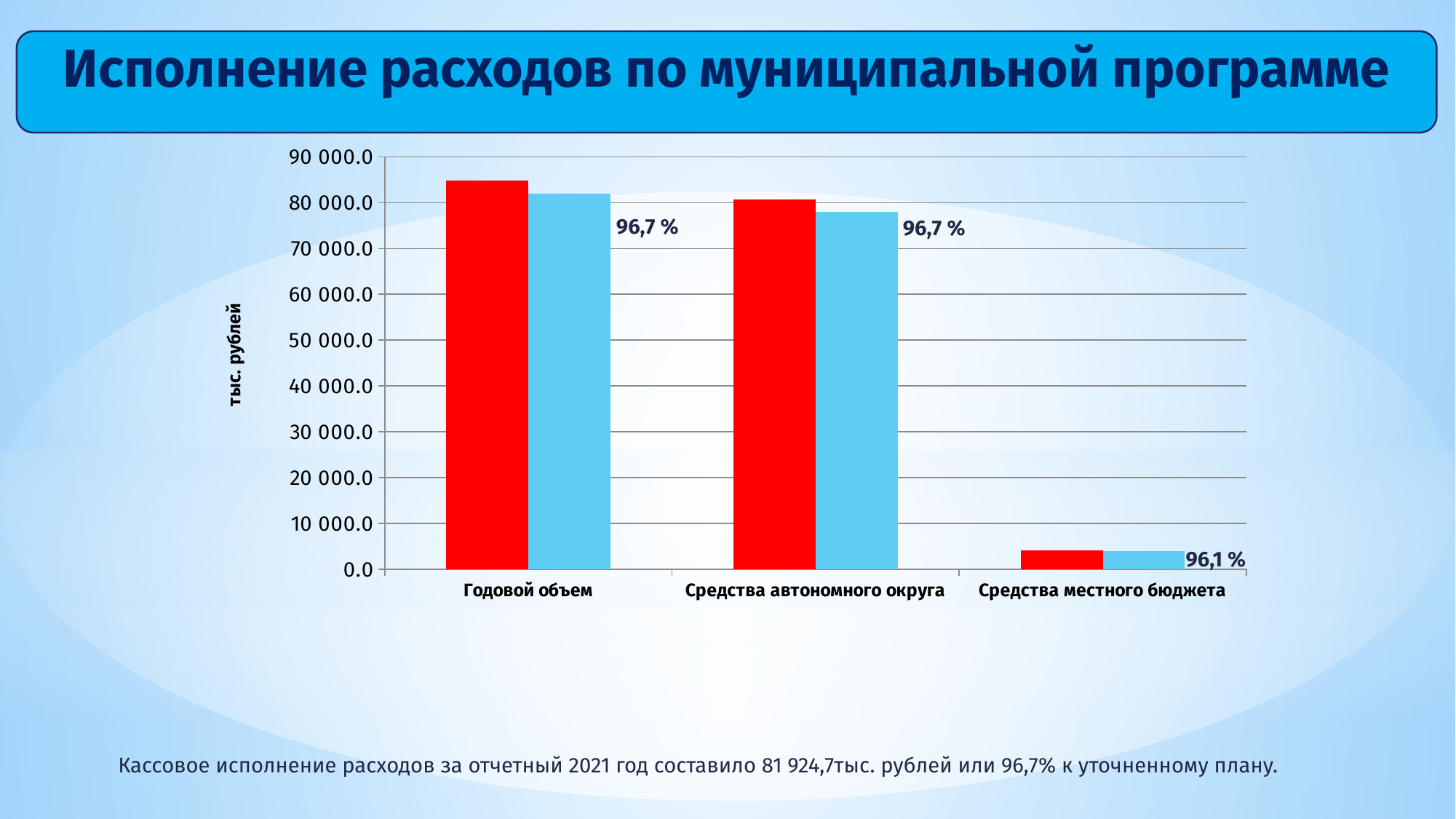

Исполнение расходов по муниципальной программе

### Chart

| Category | Уточненный план | Кассовое исполнение |
|---|---|---|
| Годовой объем | 84750.0 | 81924.7 |
| Средства автономного округа | 80600.8 | 77937.0 |
| Средства местного бюджета | 4149.2 | 3987.7 |
96,7 %
96,7 %
96,1 %
Кассовое исполнение расходов за отчетный 2021 год составило 81 924,7тыс. рублей или 96,7% к уточненному плану.